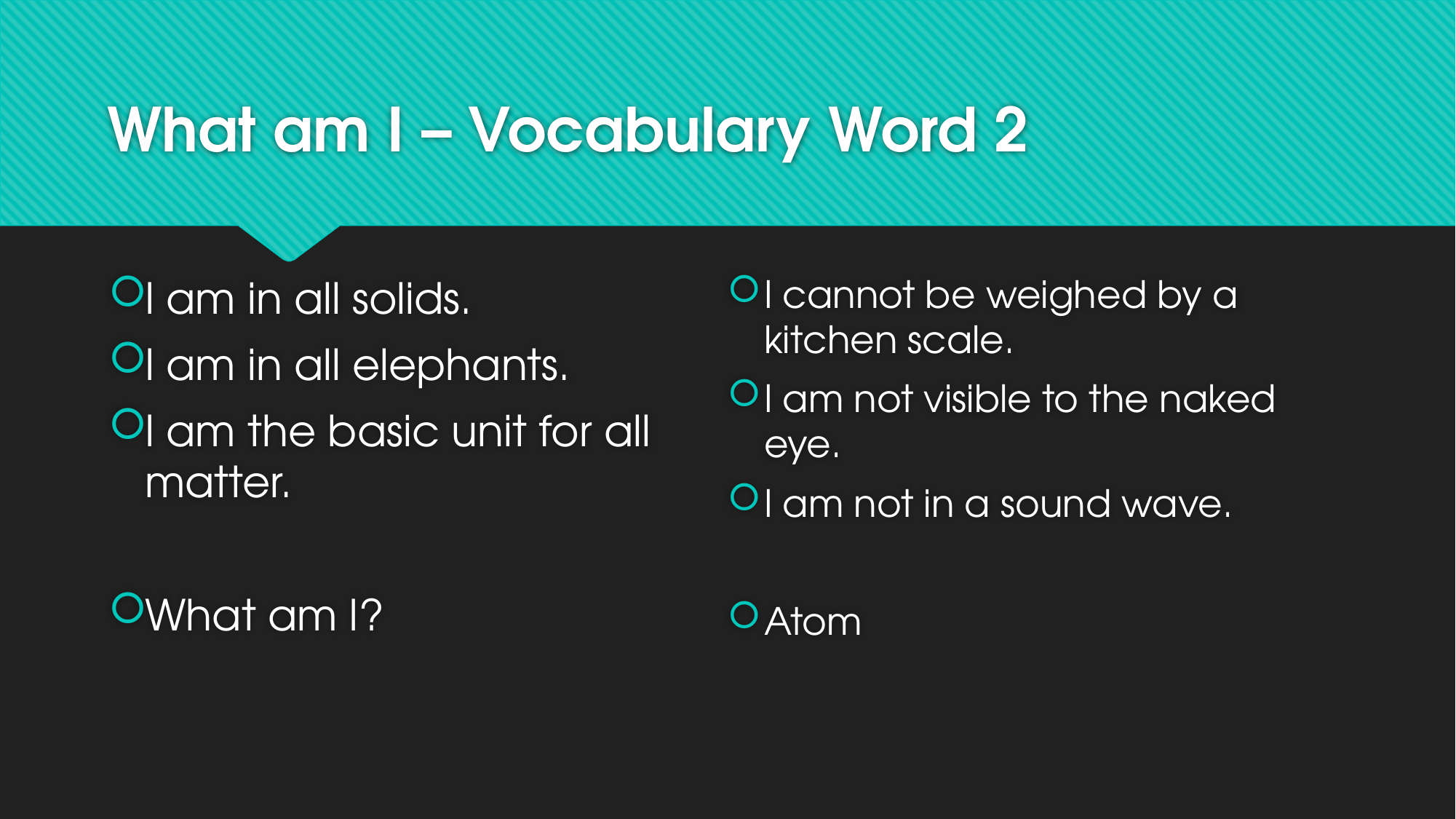

# What am I – Vocabulary Word 2
I am in all solids.
I am in all elephants.
I am the basic unit for all matter.

What am I?

I cannot be weighed by a kitchen scale.
I am not visible to the naked eye.
I am not in a sound wave.

Atom